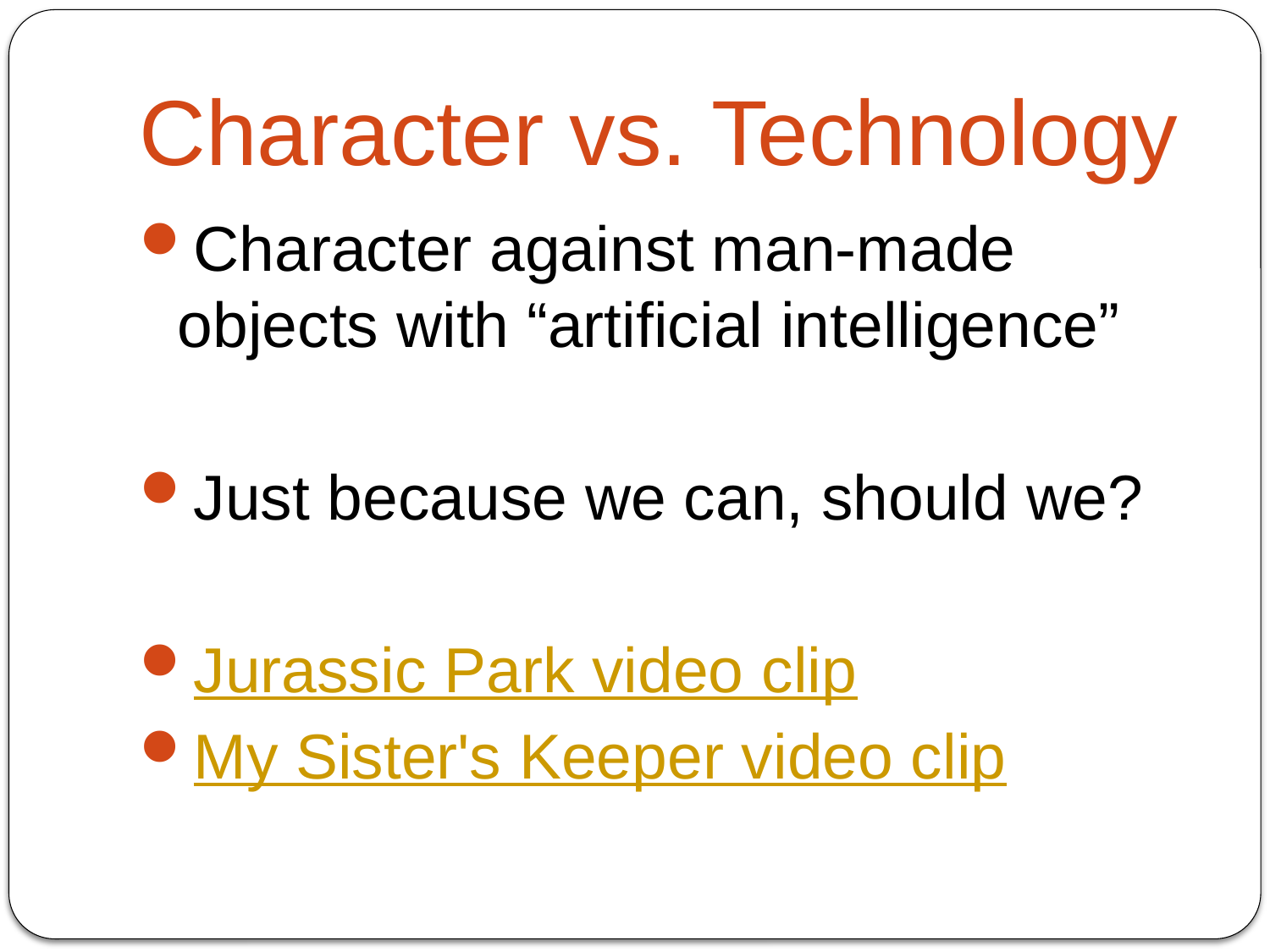

# Character vs. Technology
Character against man-made objects with “artificial intelligence”

Just because we can, should we?

Jurassic Park video clip
My Sister's Keeper video clip